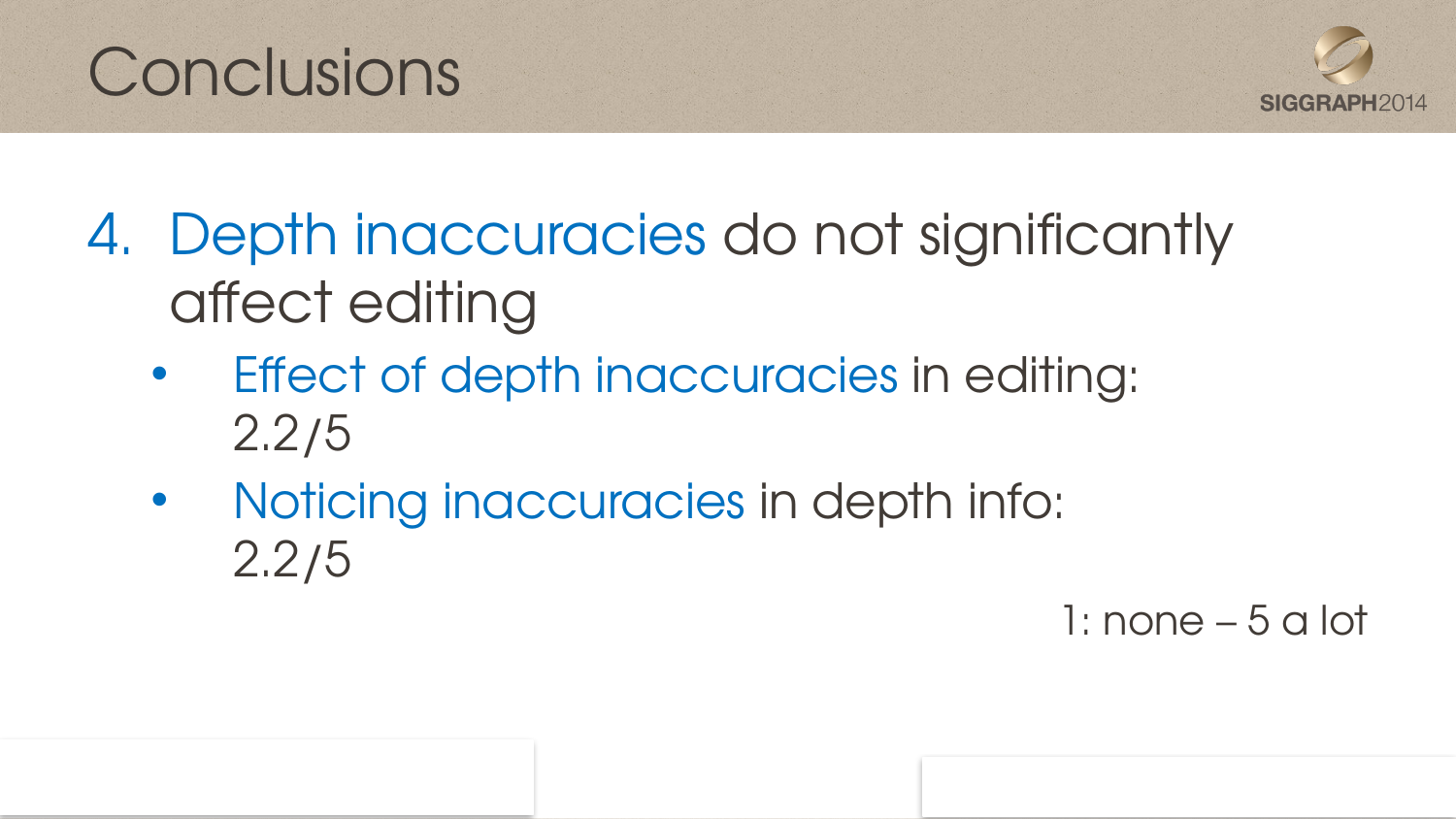

Conclusions
Depth inaccuracies do not significantly affect editing
Effect of depth inaccuracies in editing: 	2.2/5
Noticing inaccuracies in depth info: 		2.2/5
1: none – 5 a lot